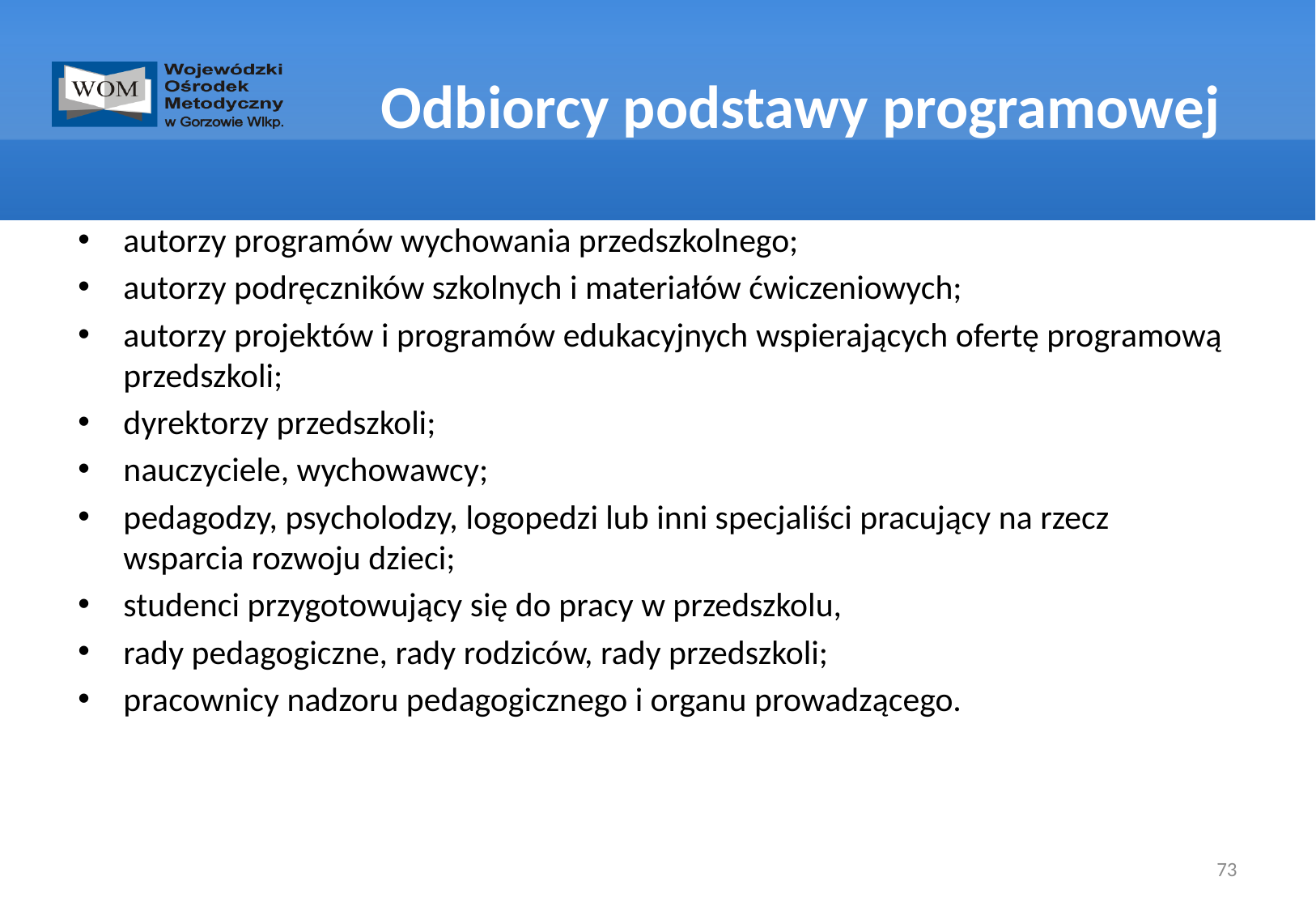

# Odbiorcy podstawy programowej
autorzy programów wychowania przedszkolnego;
autorzy podręczników szkolnych i materiałów ćwiczeniowych;
autorzy projektów i programów edukacyjnych wspierających ofertę programową  przedszkoli;
dyrektorzy przedszkoli;
nauczyciele, wychowawcy;
pedagodzy, psycholodzy, logopedzi lub inni specjaliści pracujący na rzecz wsparcia rozwoju dzieci;
studenci przygotowujący się do pracy w przedszkolu,
rady pedagogiczne, rady rodziców, rady przedszkoli;
pracownicy nadzoru pedagogicznego i organu prowadzącego.
73